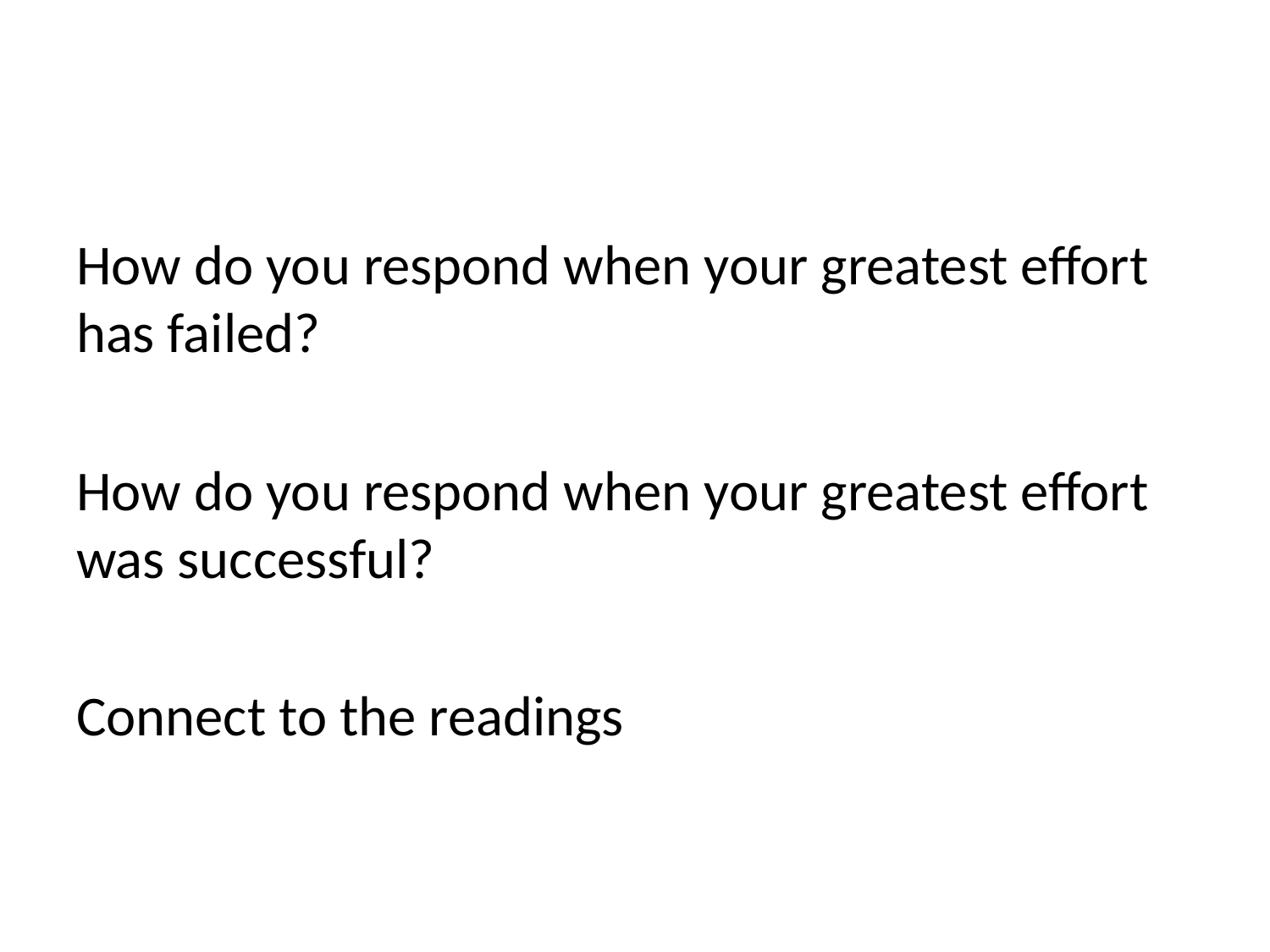

How do you respond when your greatest effort has failed?

How do you respond when your greatest effort was successful?

Connect to the readings